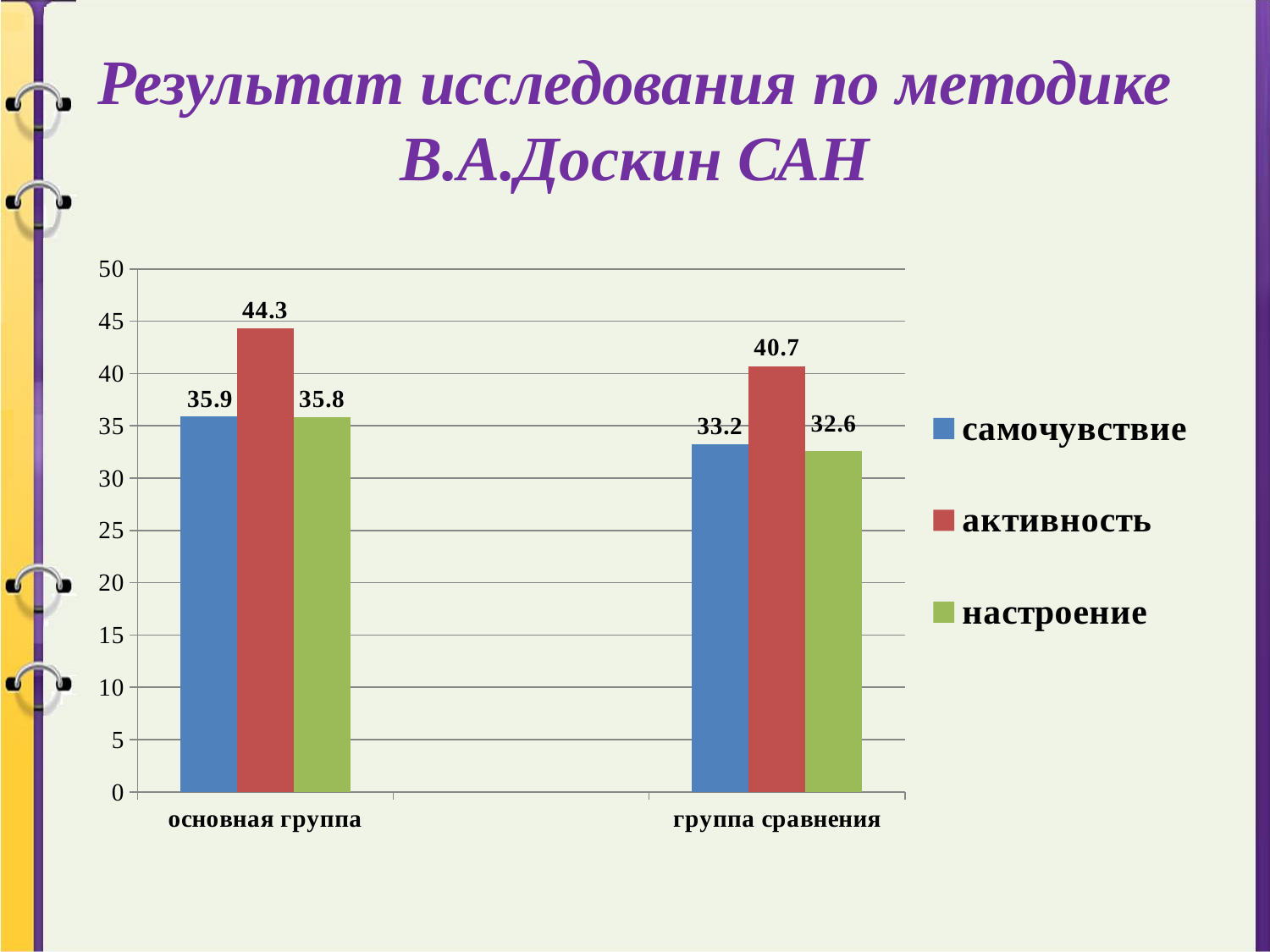

# Результат исследования по методике В.А.Доскин САН

### Chart

| Category | самочувствие | активность | настроение |
|---|---|---|---|
| основная группа | 35.9 | 44.3 | 35.800000000000004 |
|  | None | None | None |
| группа сравнения | 33.2 | 40.7 | 32.6 |